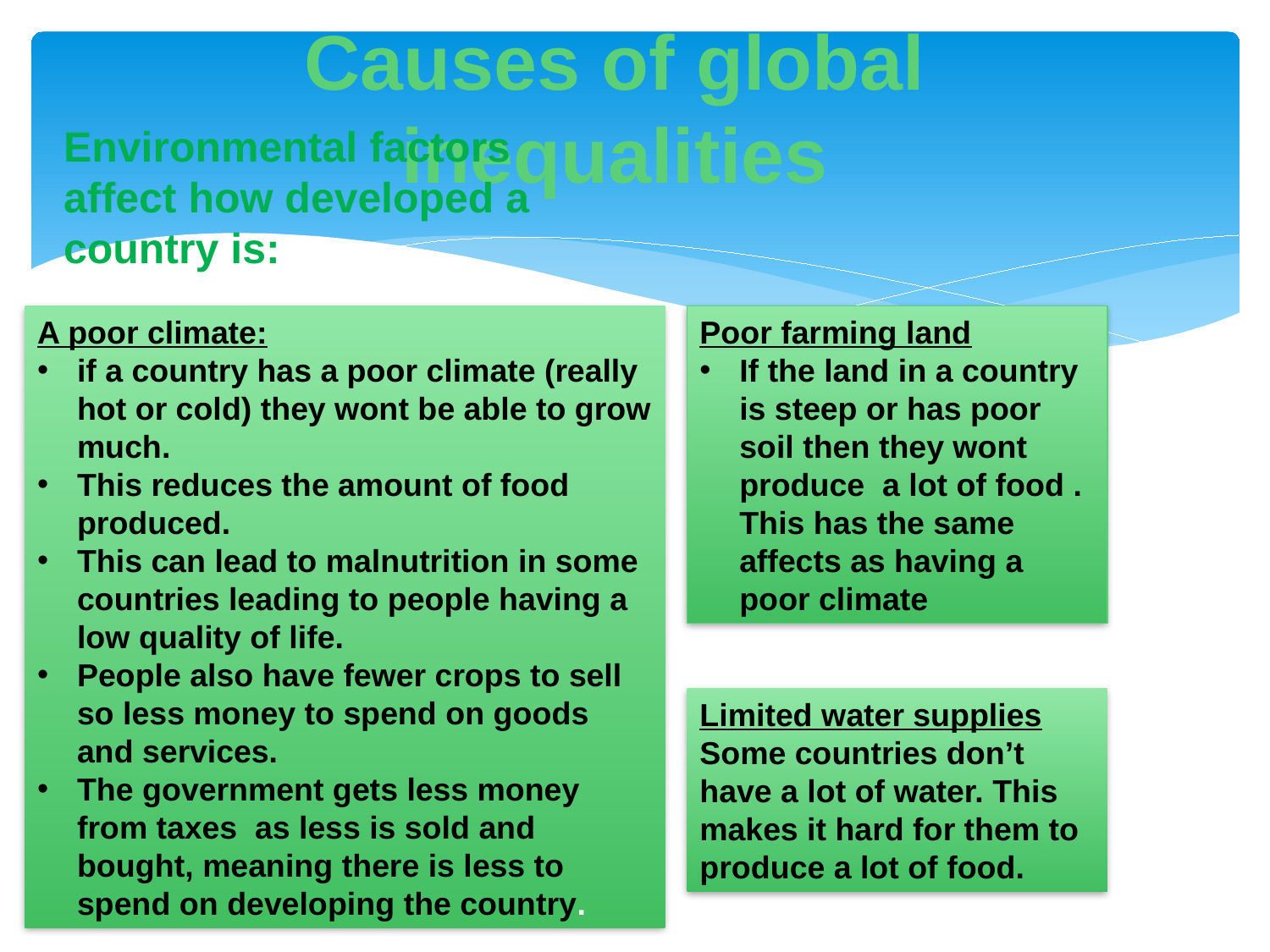

Causes of global inequalities
Environmental factors affect how developed a country is:
A poor climate:
if a country has a poor climate (really hot or cold) they wont be able to grow much.
This reduces the amount of food produced.
This can lead to malnutrition in some countries leading to people having a low quality of life.
People also have fewer crops to sell so less money to spend on goods and services.
The government gets less money from taxes  as less is sold and bought, meaning there is less to spend on developing the country.
Poor farming land
If the land in a country is steep or has poor soil then they wont produce  a lot of food . This has the same affects as having a poor climate
Limited water supplies
Some countries don’t have a lot of water. This makes it hard for them to produce a lot of food.